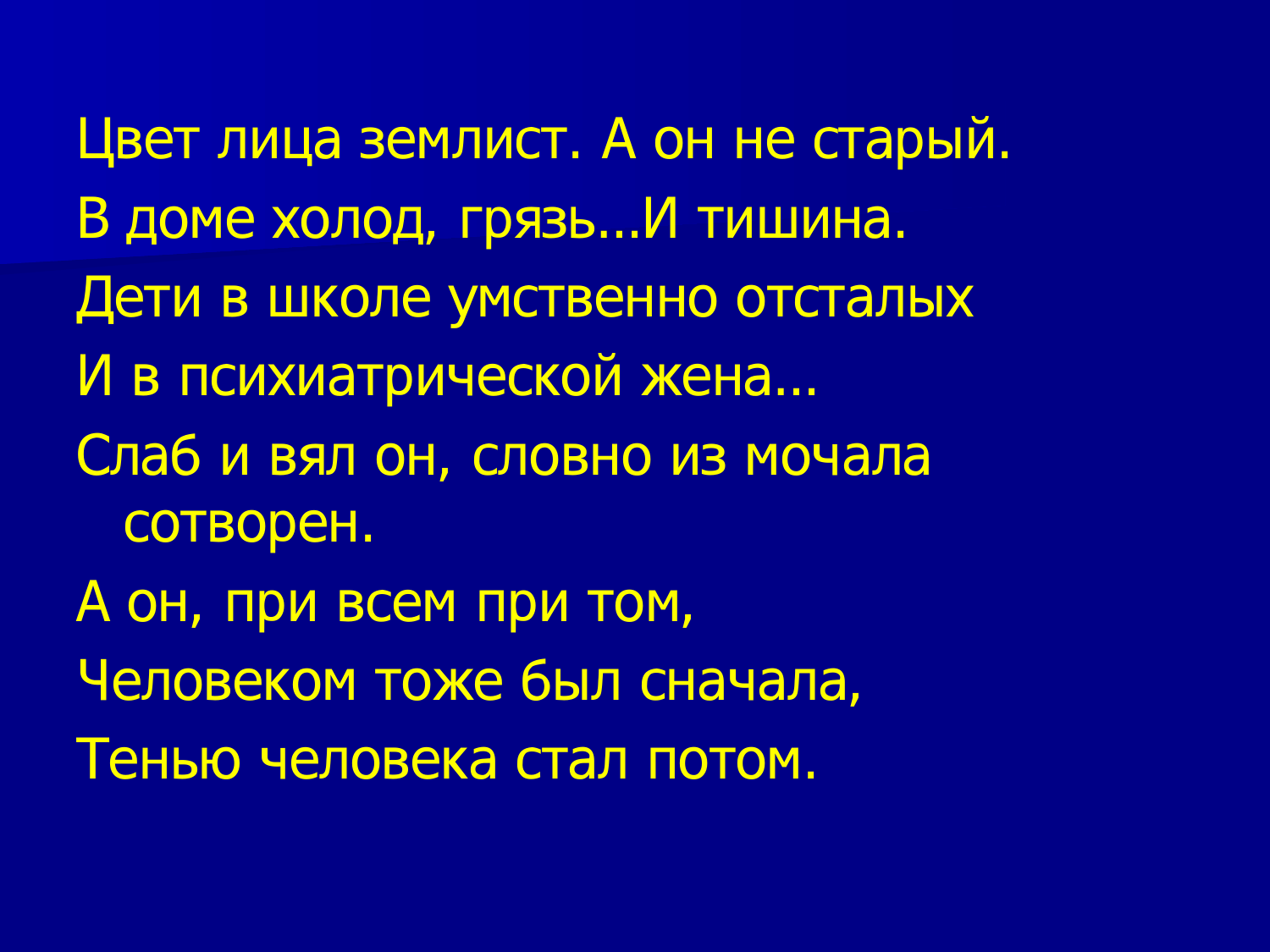

Цвет лица землист. А он не старый.
В доме холод, грязь…И тишина.
Дети в школе умственно отсталых
И в психиатрической жена…
Слаб и вял он, словно из мочала сотворен.
А он, при всем при том,
Человеком тоже был сначала,
Тенью человека стал потом.